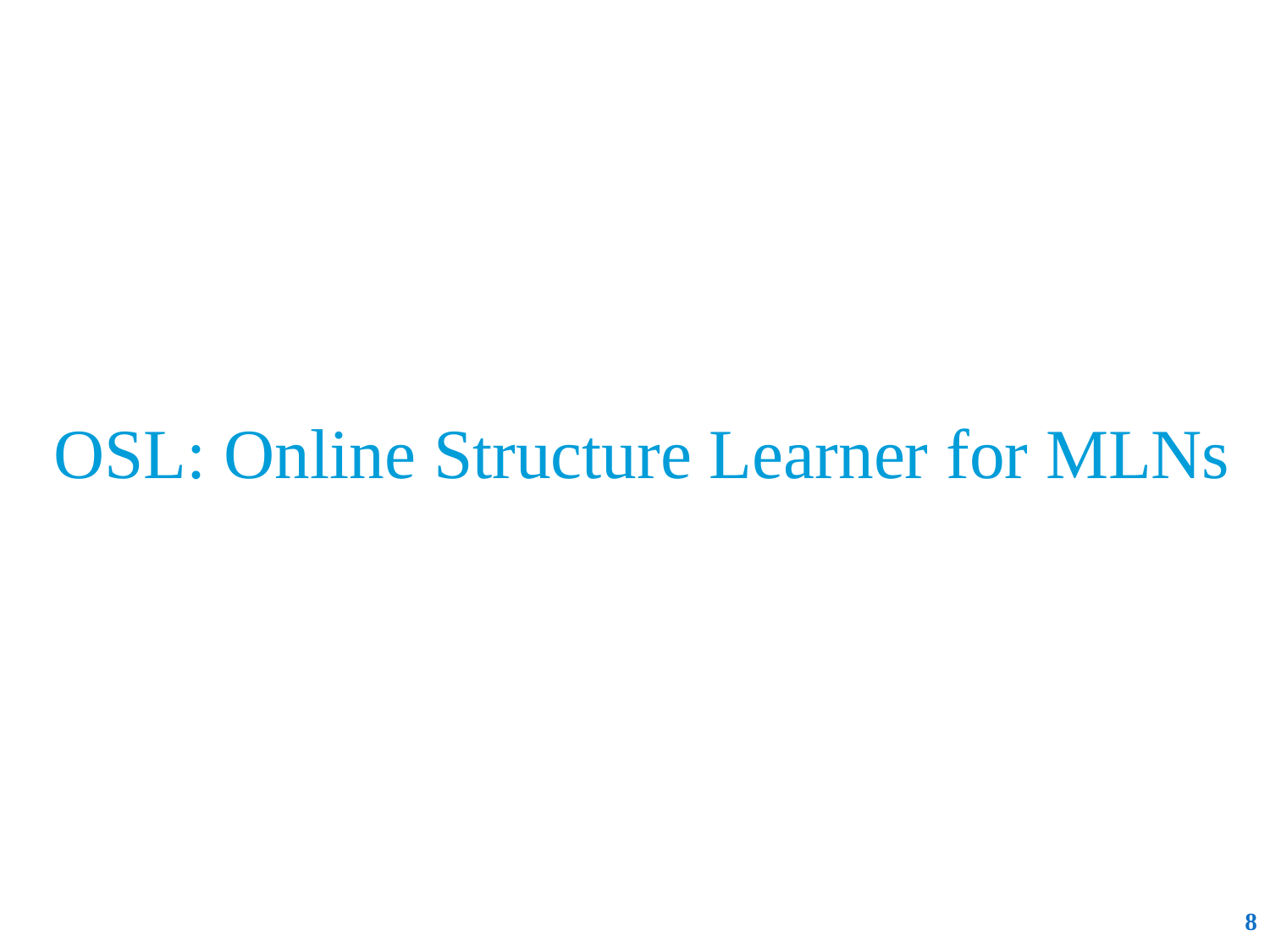

OSL: Online Structure Learner for MLNs
8